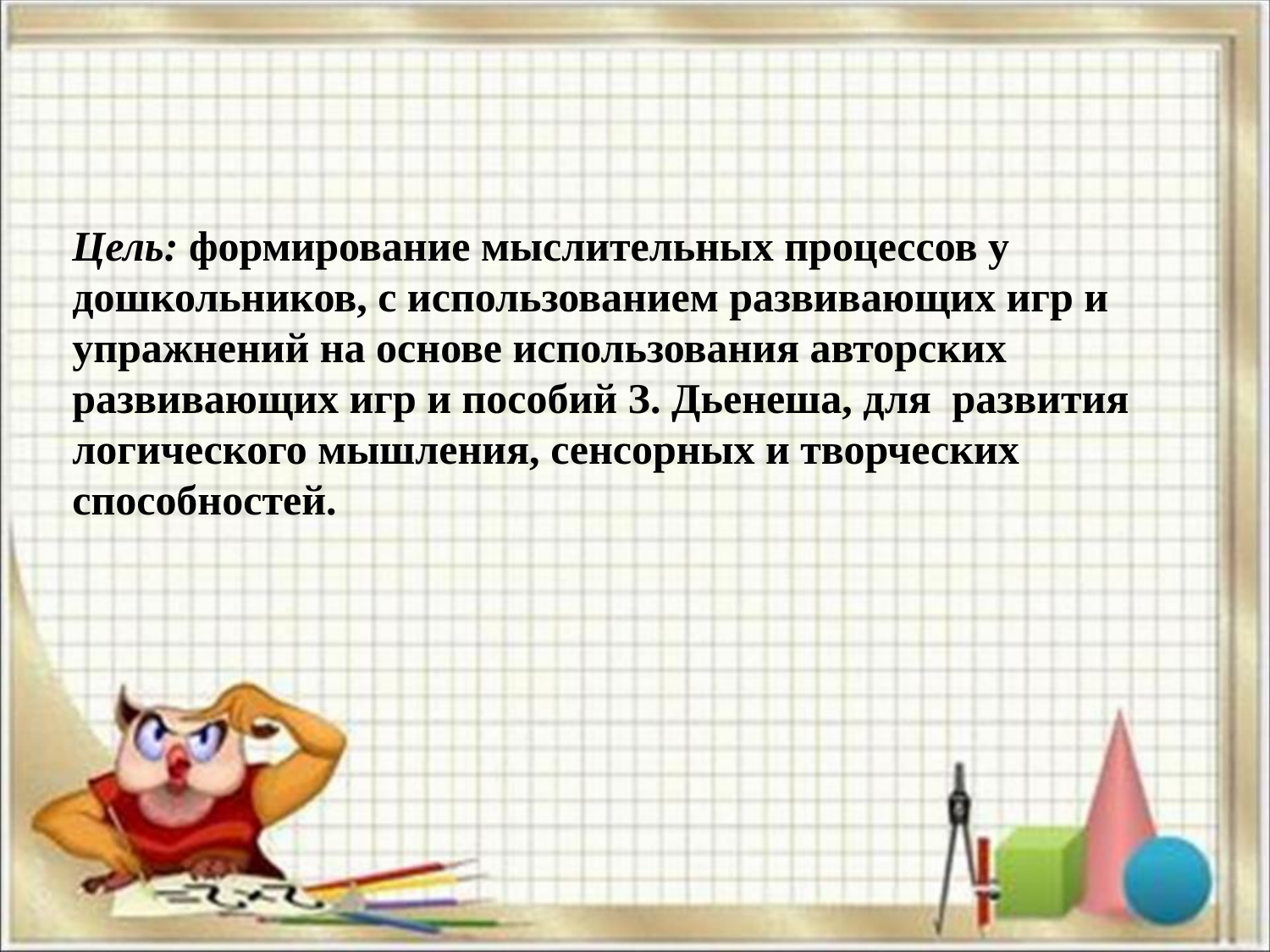

# Цель: формирование мыслительных процессов у дошкольников, с использованием развивающих игр и упражнений на основе использования авторских развивающих игр и пособий З. Дьенеша, для  развития логического мышления, сенсорных и творческих способностей.